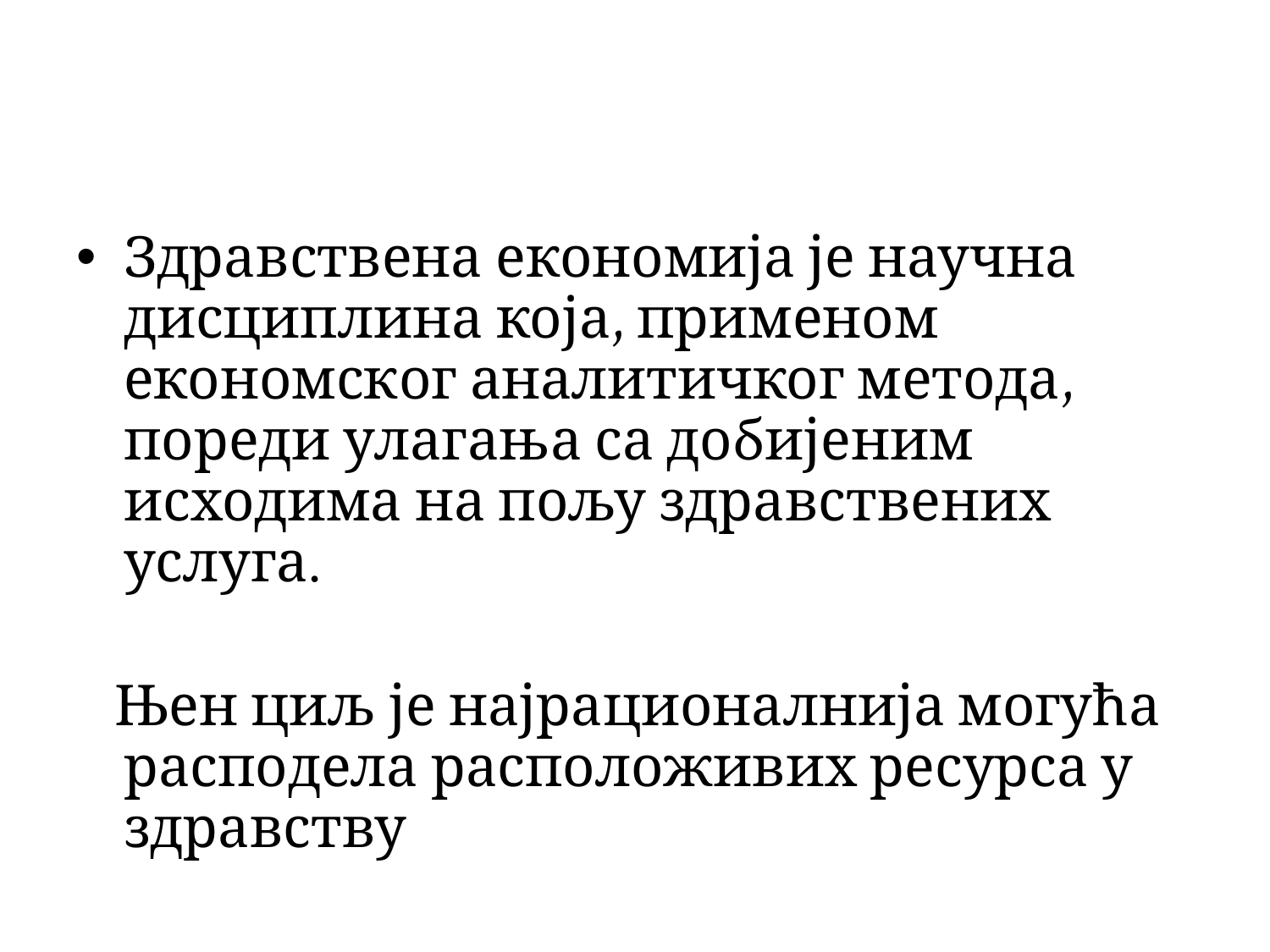

Здравствена економија је научна дисциплина која, применом економског аналитичког метода, пореди улагања са добијеним исходима на пољу здравствених услуга.

   Њен циљ је најрационалнија могућа расподела расположивих ресурса у здравству